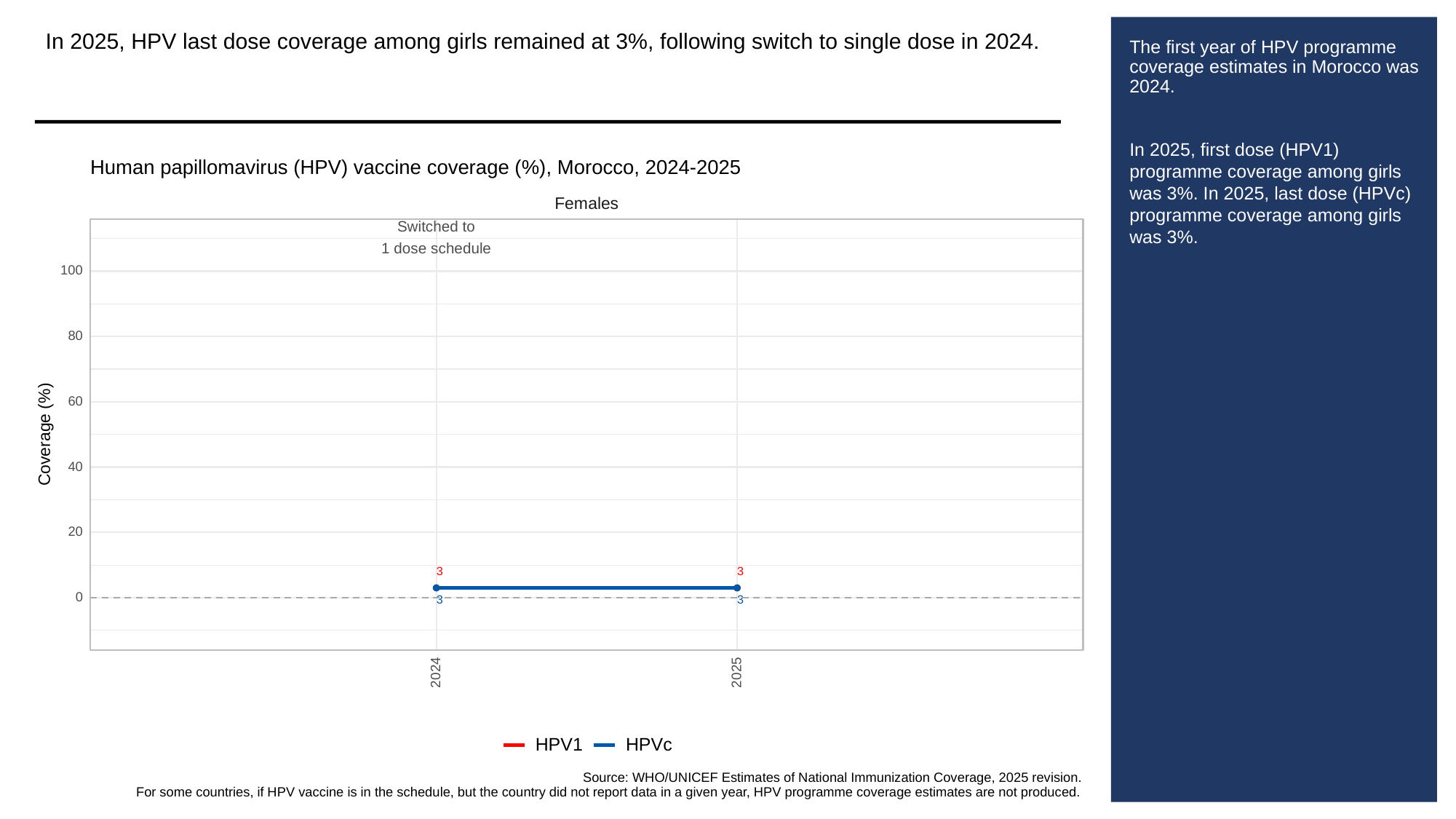

In 2025, HPV last dose coverage among girls remained at 3%, following switch to single dose in 2024.
# The first year of HPV programme coverage estimates in Morocco was 2024.

In 2025, first dose (HPV1) programme coverage among girls was 3%. In 2025, last dose (HPVc) programme coverage among girls was 3%.

Human papillomavirus (HPV) vaccine coverage (%), Morocco, 2024-2025
Females

Switched to

1 dose schedule
100

80

60

Coverage (%)

40

20

3
3

0
3
3

2024
2025
HPVc
HPV1

Source: WHO/UNICEF Estimates of National Immunization Coverage, 2025 revision.
For some countries, if HPV vaccine is in the schedule, but the country did not report data in a given year, HPV programme coverage estimates are not produced.